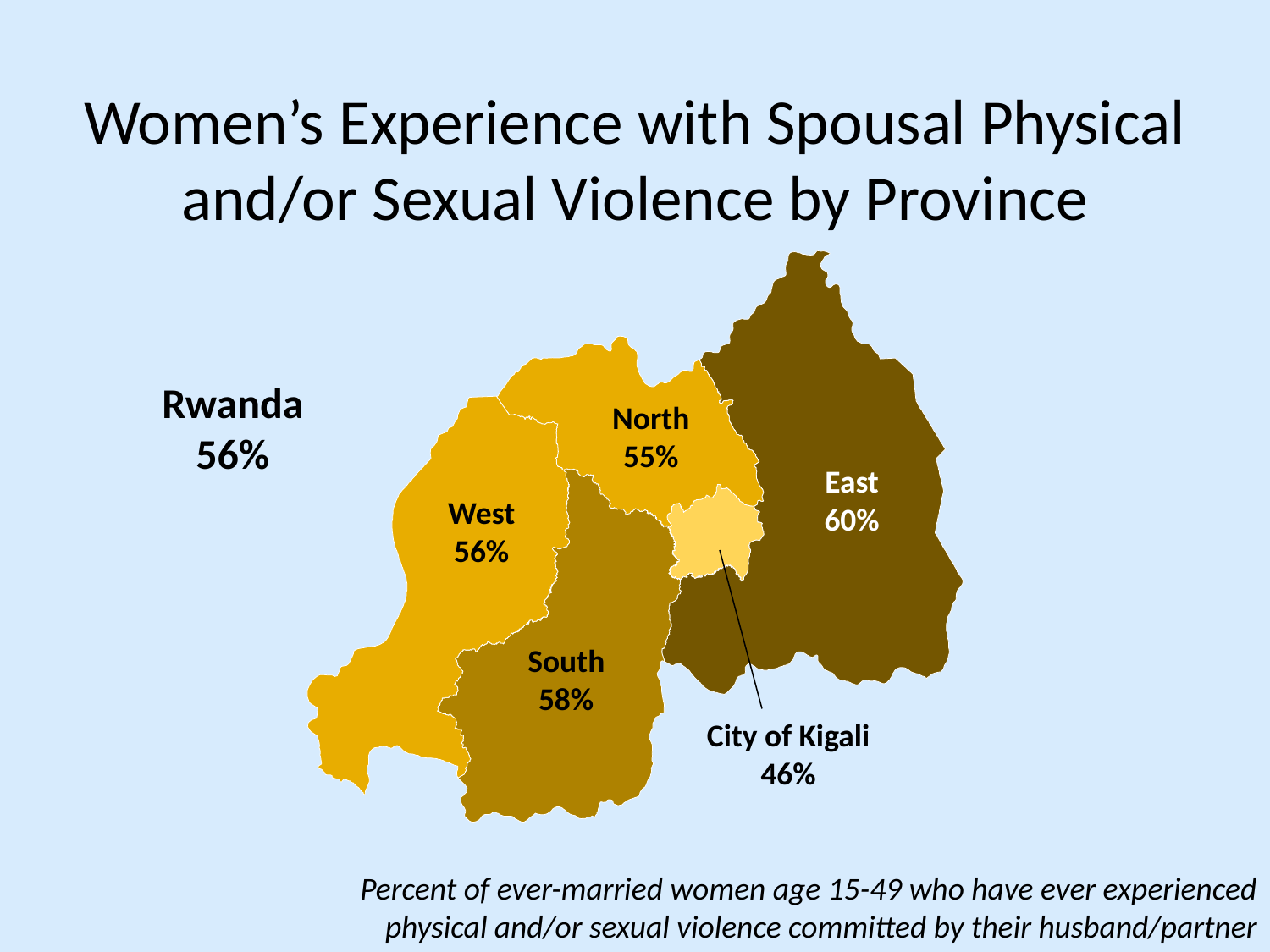

# Women’s Experience with Spousal Physical and/or Sexual Violence by Province

Rwanda
56%
North
55%
East
60%
West
56%
South
58%
City of Kigali
46%
Percent of ever-married women age 15-49 who have ever experienced physical and/or sexual violence committed by their husband/partner